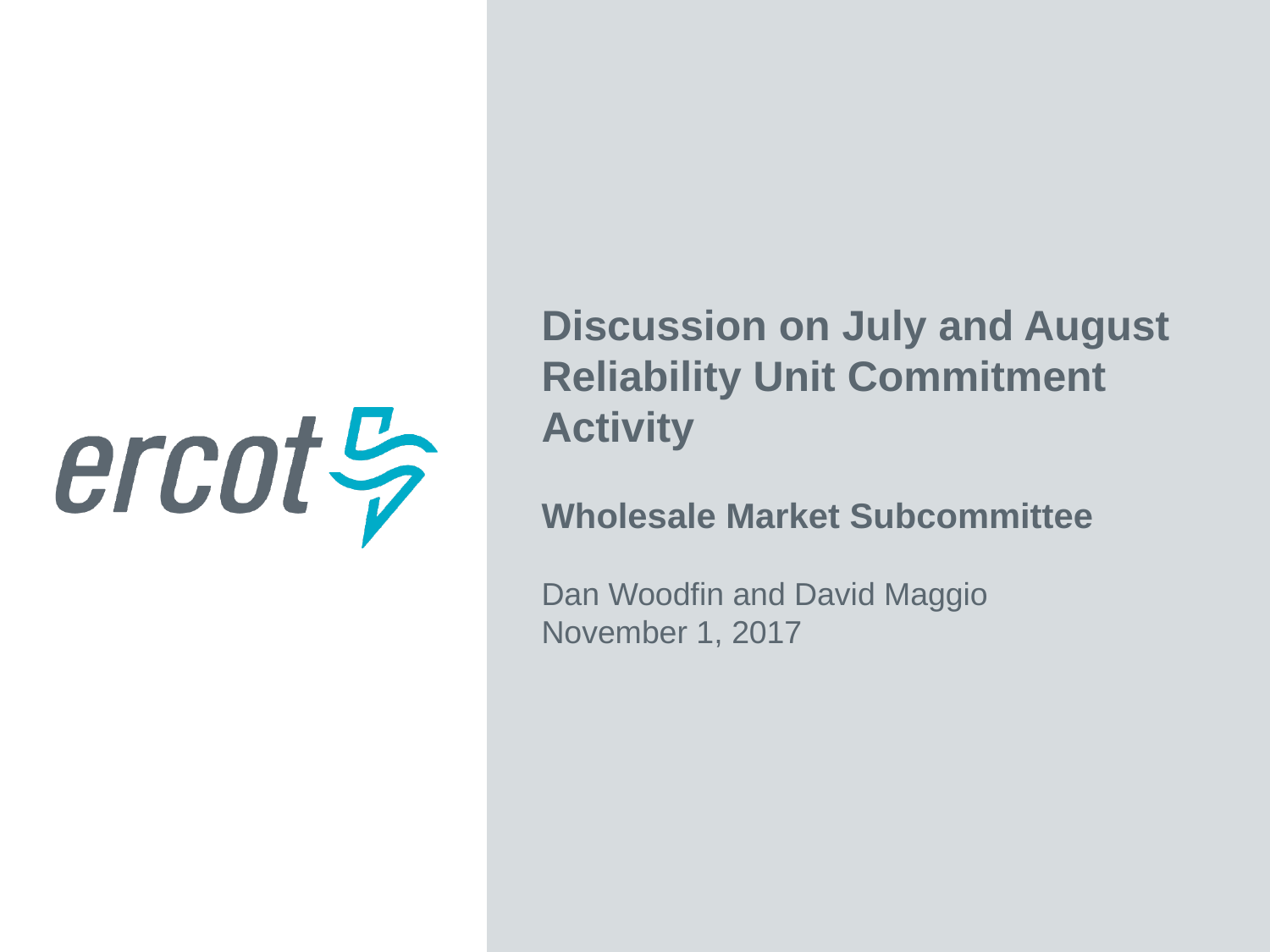

Discussion on July and August Reliability Unit Commitment Activity

Wholesale Market Subcommittee

Dan Woodfin and David Maggio
November 1, 2017